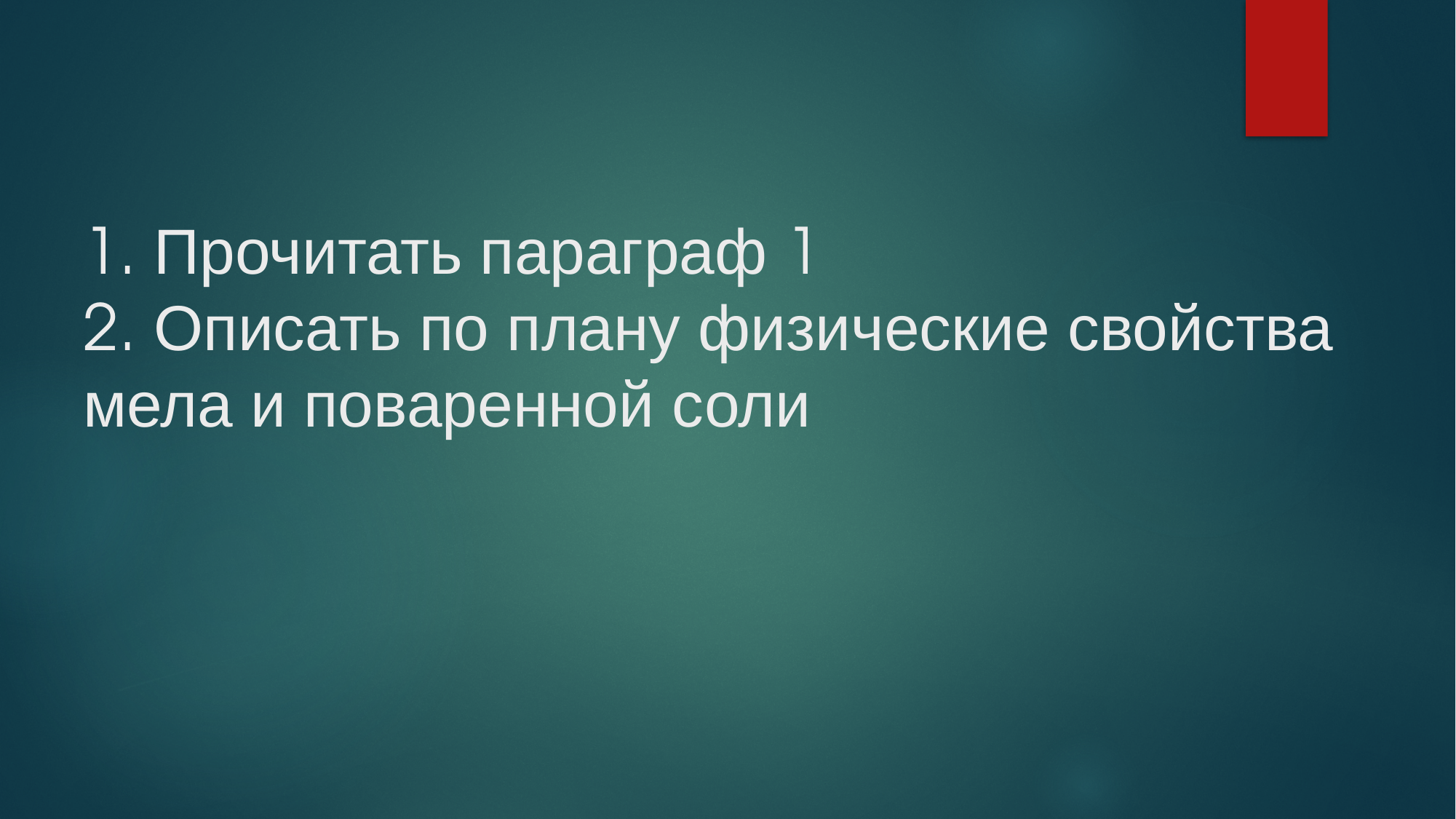

# 1. Прочитать параграф 1 2. Описать по плану физические свойства мела и поваренной соли